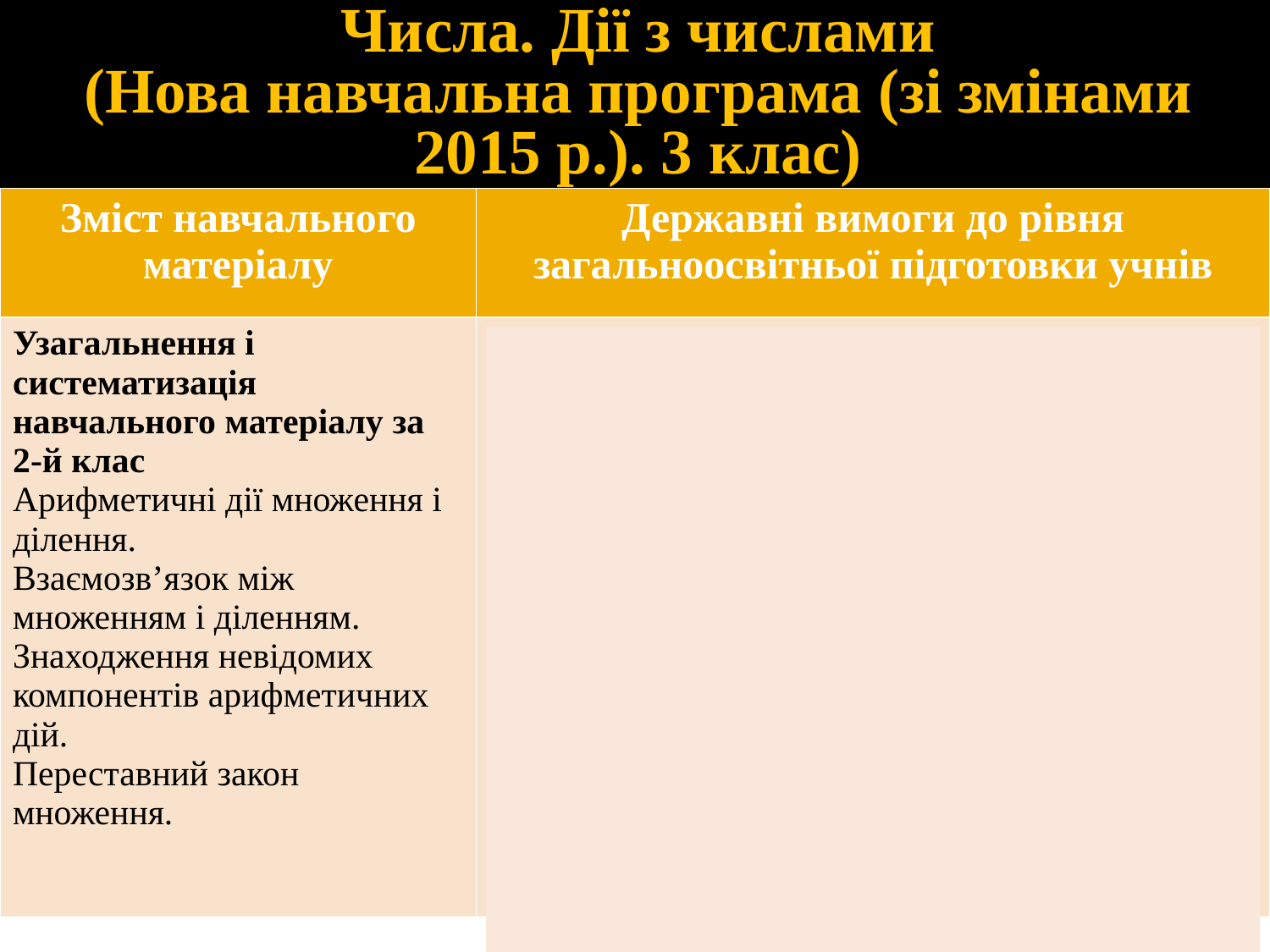

Числа. Дії з числами
(Нова навчальна програма (зі змінами 2015 р.). 3 клас)
| Зміст навчального матеріалу | Державні вимоги до рівня загальноосвітньої підготовки учнів |
| --- | --- |
| Узагальнення і систематизація навчального матеріалу за 2-й клас Арифметичні дії множення і ділення. Взаємозв’язок між множенням і діленням. Знаходження невідомих компонентів арифметичних дій. Переставний закон множення. | розуміє сутність арифметичних дій; встановлює взаємозв’язок між діями множення і ділення; знає таблиці множення чисел 2 – 5 і відповідні випадки ділення; застосовує в обчисленнях знання таблиць множення (чисел 2 – 5); застосовує в обчисленнях властивості дій множення на 1 та 0, ділення на 1, ділення нуля на число; множення і ділення числа на 10; застосовує в обчисленнях правила знаходження невідомих компонентів арифметичних дій; застосовує в обчисленнях переставний закон множення; |